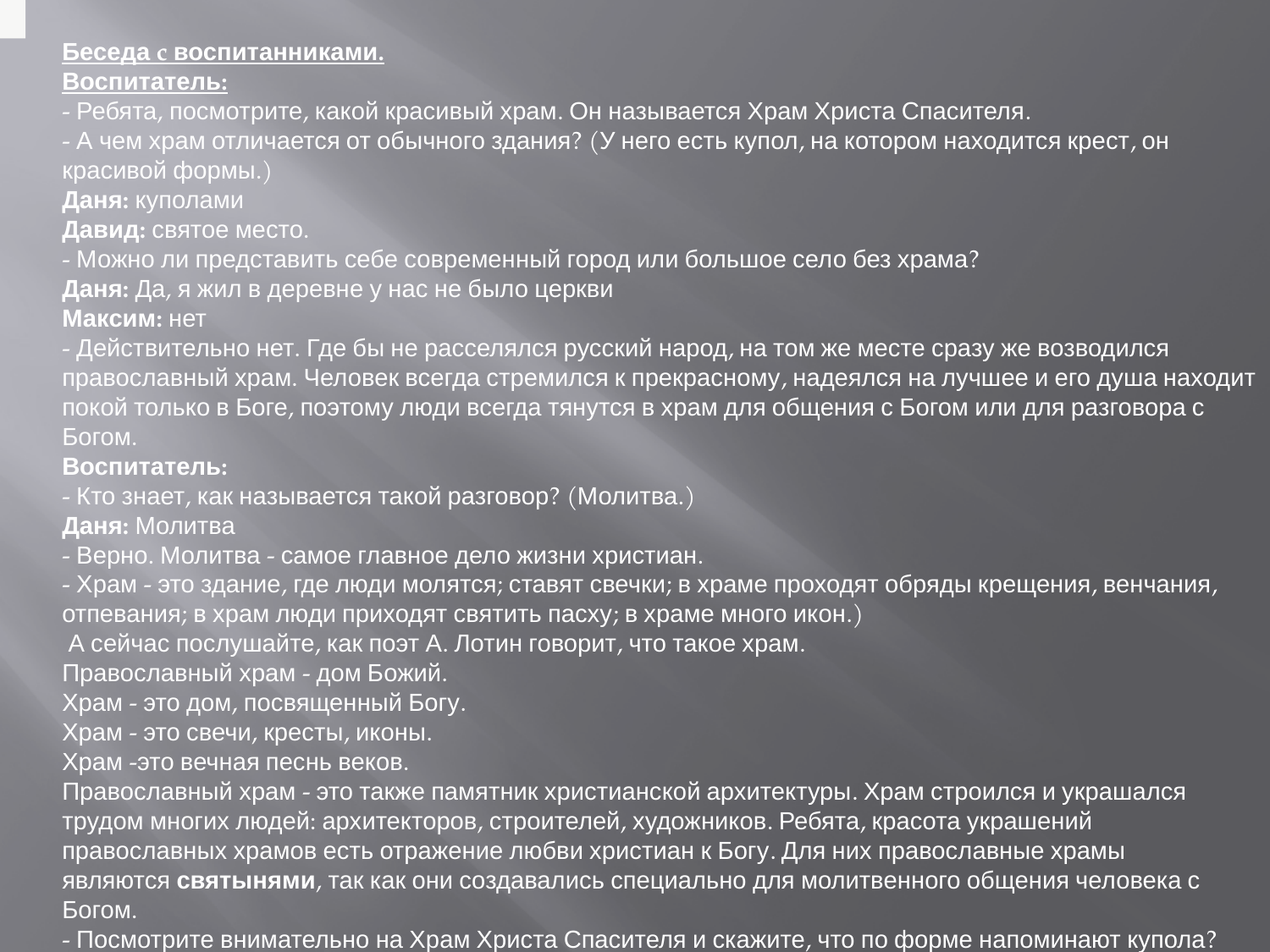

Беседа c воспитанниками.
Воспитатель:
- Ребята, посмотрите, какой красивый храм. Он называется Храм Христа Спасителя.
- А чем храм отличается от обычного здания? (У него есть купол, на котором находится крест, он красивой формы.)
Даня: куполами
Давид: святое место.
- Можно ли представить себе современный город или большое село без храма?
Даня: Да, я жил в деревне у нас не было церкви
Максим: нет
- Действительно нет. Где бы не расселялся русский народ, на том же месте сразу же возводился православный храм. Человек всегда стремился к прекрасному, надеялся на лучшее и его душа находит покой только в Боге, поэтому люди всегда тянутся в храм для общения с Богом или для разговора с Богом.
Воспитатель:
- Кто знает, как называется такой разговор? (Молитва.)
Даня: Молитва
- Верно. Молитва - самое главное дело жизни христиан.
- Храм - это здание, где люди молятся; ставят свечки; в храме проходят обряды крещения, венчания, отпевания; в храм люди приходят святить пасху; в храме много икон.)
 А сейчас послушайте, как поэт А. Лотин говорит, что такое храм.
Православный храм - дом Божий.
Храм - это дом, посвященный Богу.
Храм - это свечи, кресты, иконы.
Храм -это вечная песнь веков.
Православный храм - это также памятник христианской архитектуры. Храм строился и украшался трудом многих людей: архитекторов, строителей, художников. Ребята, красота украшений православных храмов есть отражение любви христиан к Богу. Для них православные храмы являются святынями, так как они создавались специально для молитвенного общения человека с Богом.
- Посмотрите внимательно на Храм Христа Спасителя и скажите, что по форме напоминают купола? (Форму свечи. Форму луковицы.)